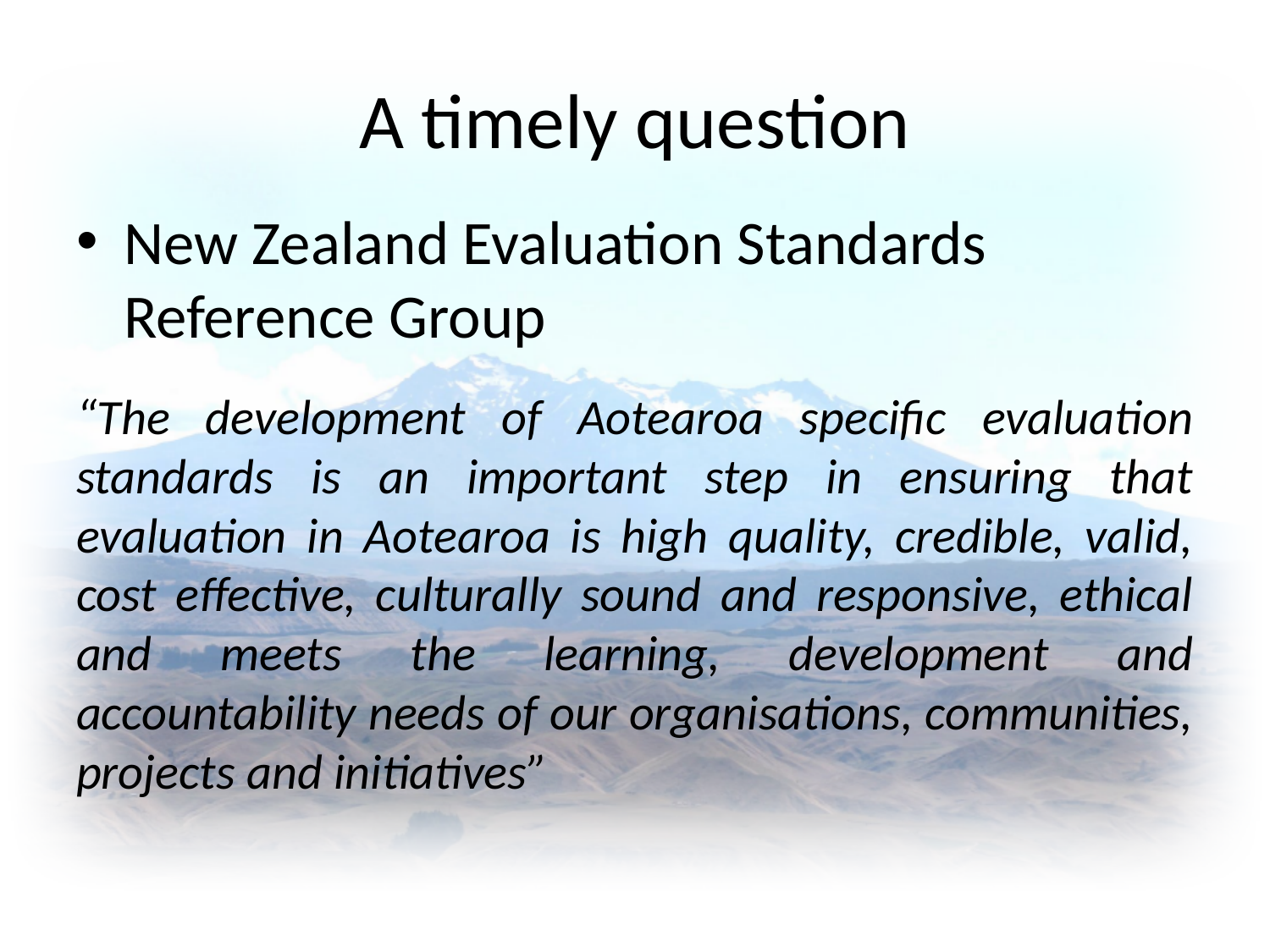

# A timely question
New Zealand Evaluation Standards Reference Group

“The development of Aotearoa specific evaluation standards is an important step in ensuring that evaluation in Aotearoa is high quality, credible, valid, cost effective, culturally sound and responsive, ethical and meets the learning, development and accountability needs of our organisations, communities, projects and initiatives”